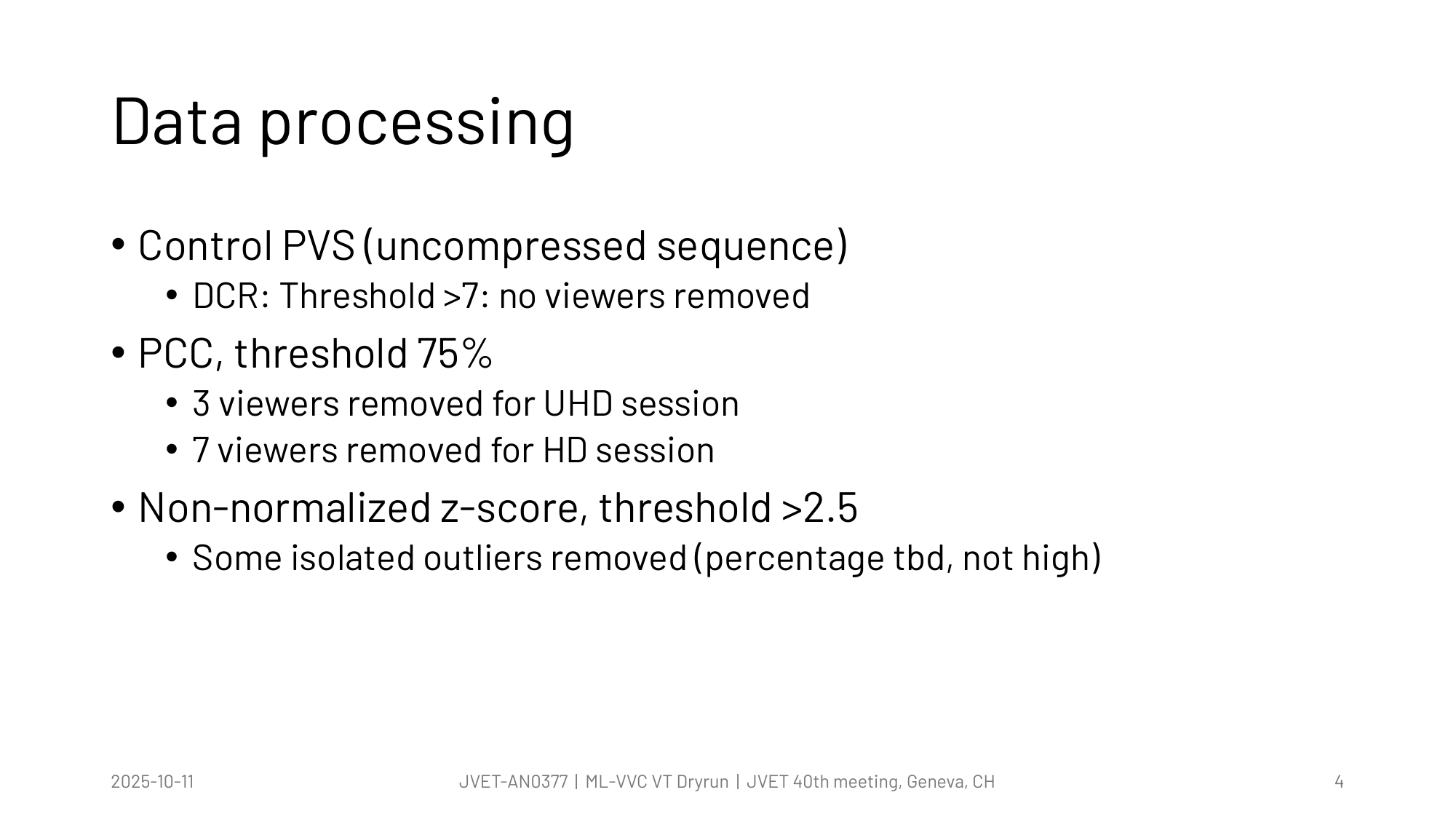

# Data processing
Control PVS (uncompressed sequence)
DCR: Threshold >7: no viewers removed
PCC, threshold 75%
3 viewers removed for UHD session
7 viewers removed for HD session
Non-normalized z-score, threshold >2.5
Some isolated outliers removed (percentage tbd, not high)

2025-10-11
JVET-AN0377  |  ML-VVC VT Dryrun  |  JVET 40th meeting, Geneva, CH
4